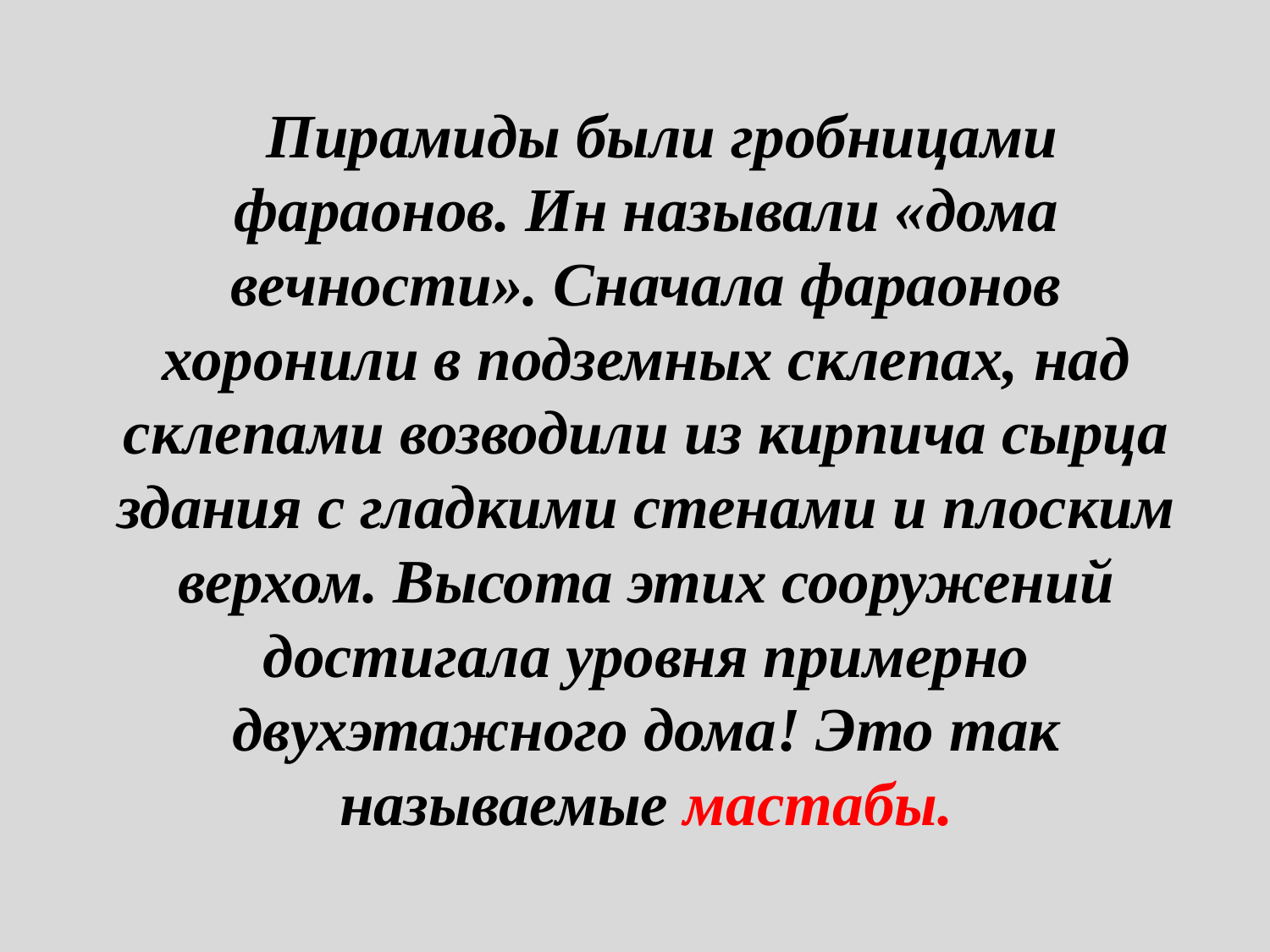

Пирамиды были гробницами фараонов. Ин называли «дома вечности». Сначала фараонов хоронили в подземных склепах, над склепами возводили из кирпича сырца здания с гладкими стенами и плоским верхом. Высота этих сооружений достигала уровня примерно двухэтажного дома! Это так называемые мастабы.